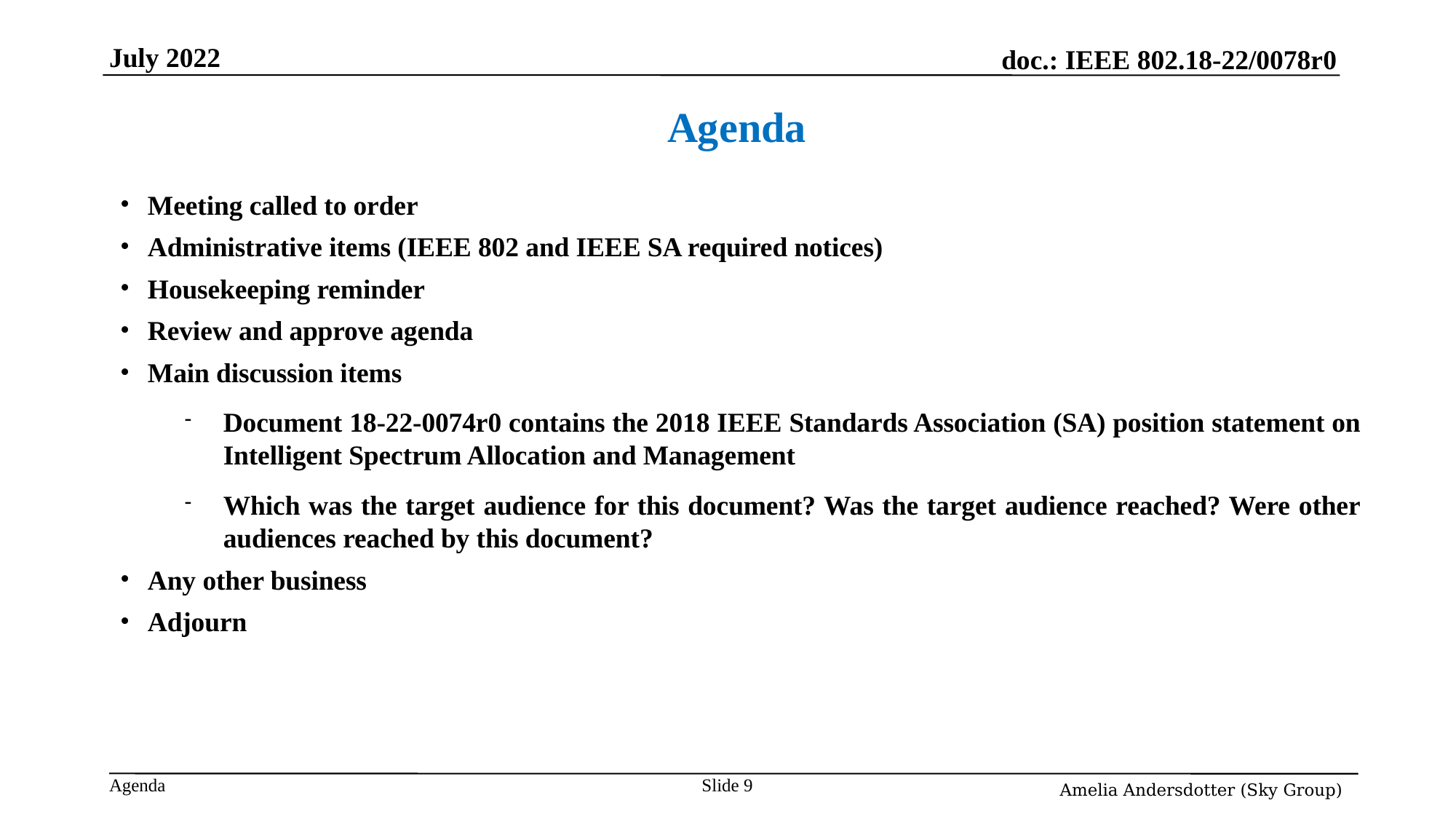

July 2022
Agenda
Meeting called to order
Administrative items (IEEE 802 and IEEE SA required notices)
Housekeeping reminder
Review and approve agenda
Main discussion items
Document 18-22-0074r0 contains the 2018 IEEE Standards Association (SA) position statement on Intelligent Spectrum Allocation and Management
Which was the target audience for this document? Was the target audience reached? Were other audiences reached by this document?
Any other business
Adjourn

# Slide 9
Amelia Andersdotter (Sky Group)